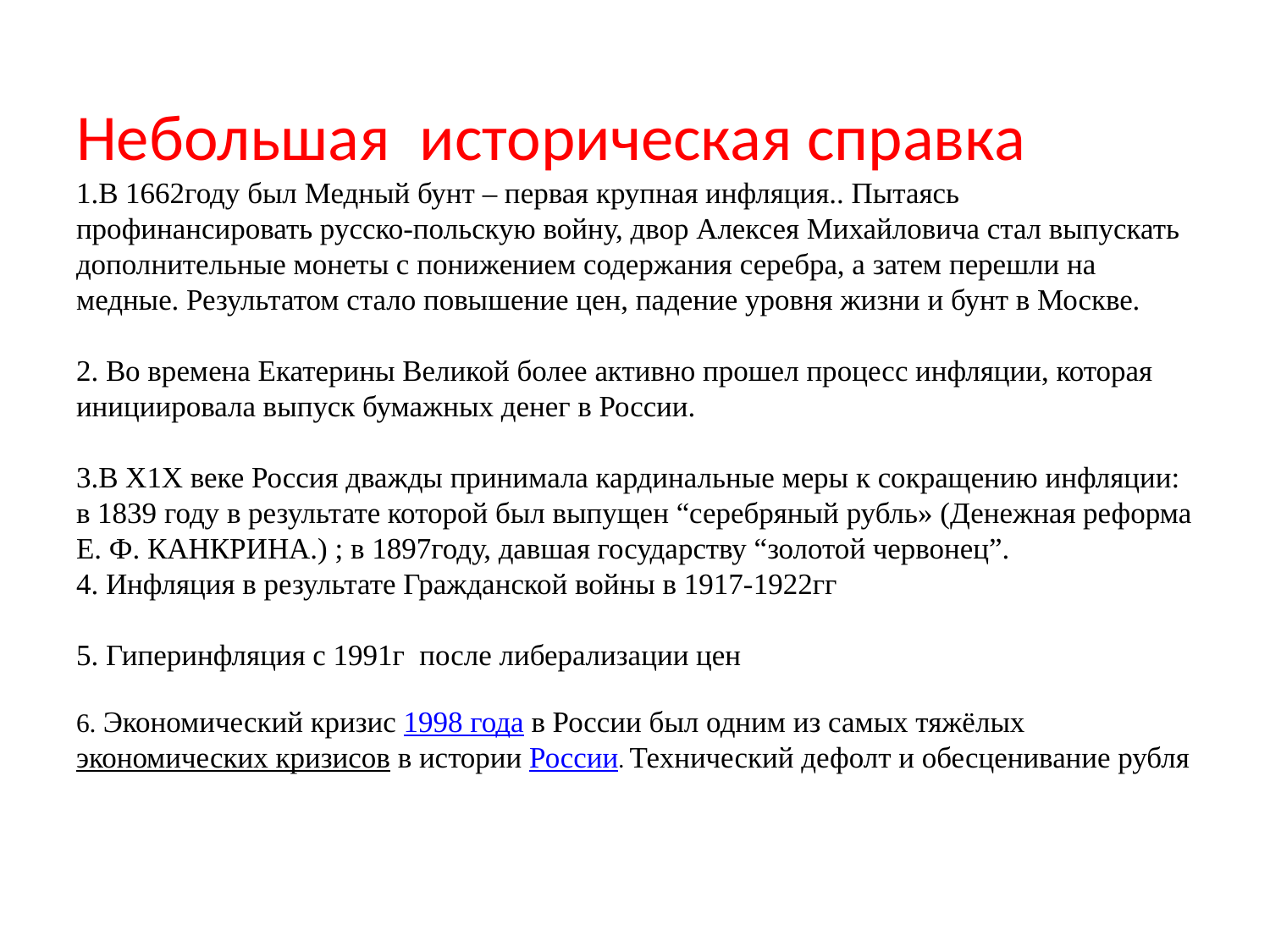

# Небольшая  историческая справка 1.В 1662году был Медный бунт – первая крупная инфляция.. Пытаясь профинансировать русско-польскую войну, двор Алексея Михайловича стал выпускать дополнительные монеты с понижением содержания серебра, а затем перешли на медные. Результатом стало повышение цен, падение уровня жизни и бунт в Москве. 2. Во времена Екатерины Великой более активно прошел процесс инфляции, которая инициировала выпуск бумажных денег в России. 3.В Х1Х веке Россия дважды принимала кардинальные меры к сокращению инфляции: в 1839 году в результате которой был выпущен “серебряный рубль» (Денежная реформа Е. Ф. КАНКРИНА.) ; в 1897году, давшая государству “золотой червонец”. 4. Инфляция в результате Гражданской войны в 1917-1922гг 5. Гиперинфляция с 1991г  после либерализации цен 6. Экономический кризис 1998 года в России был одним из самых тяжёлых экономических кризисов в истории России. Технический дефолт и обесценивание рубля